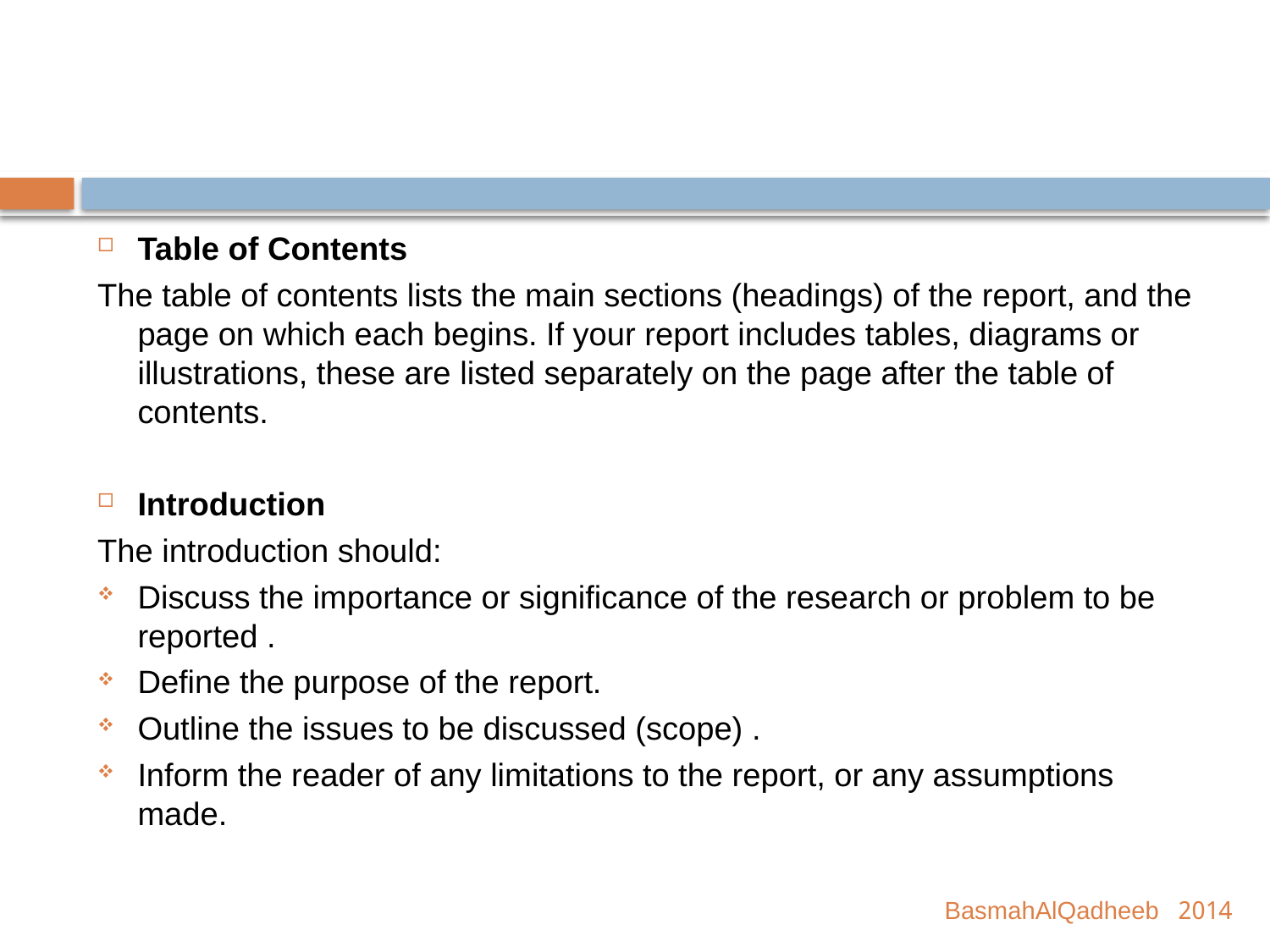

#
Table of Contents
The table of contents lists the main sections (headings) of the report, and the page on which each begins. If your report includes tables, diagrams or illustrations, these are listed separately on the page after the table of contents.

Introduction
The introduction should:
Discuss the importance or significance of the research or problem to be reported .
Define the purpose of the report.
Outline the issues to be discussed (scope) .
Inform the reader of any limitations to the report, or any assumptions made.

2014   BasmahAlQadheeb